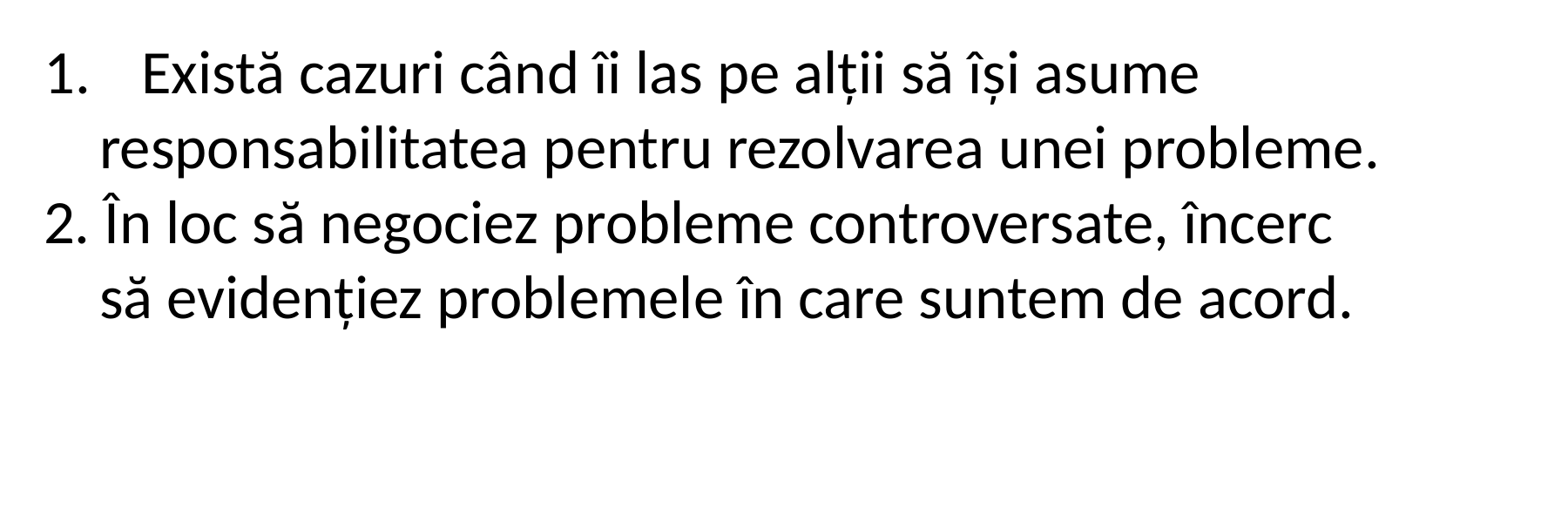

Există cazuri când îi las pe alții să își asume
    responsabilitatea pentru rezolvarea unei probleme.
2. În loc să negociez probleme controversate, încerc
    să evidențiez problemele în care suntem de acord.